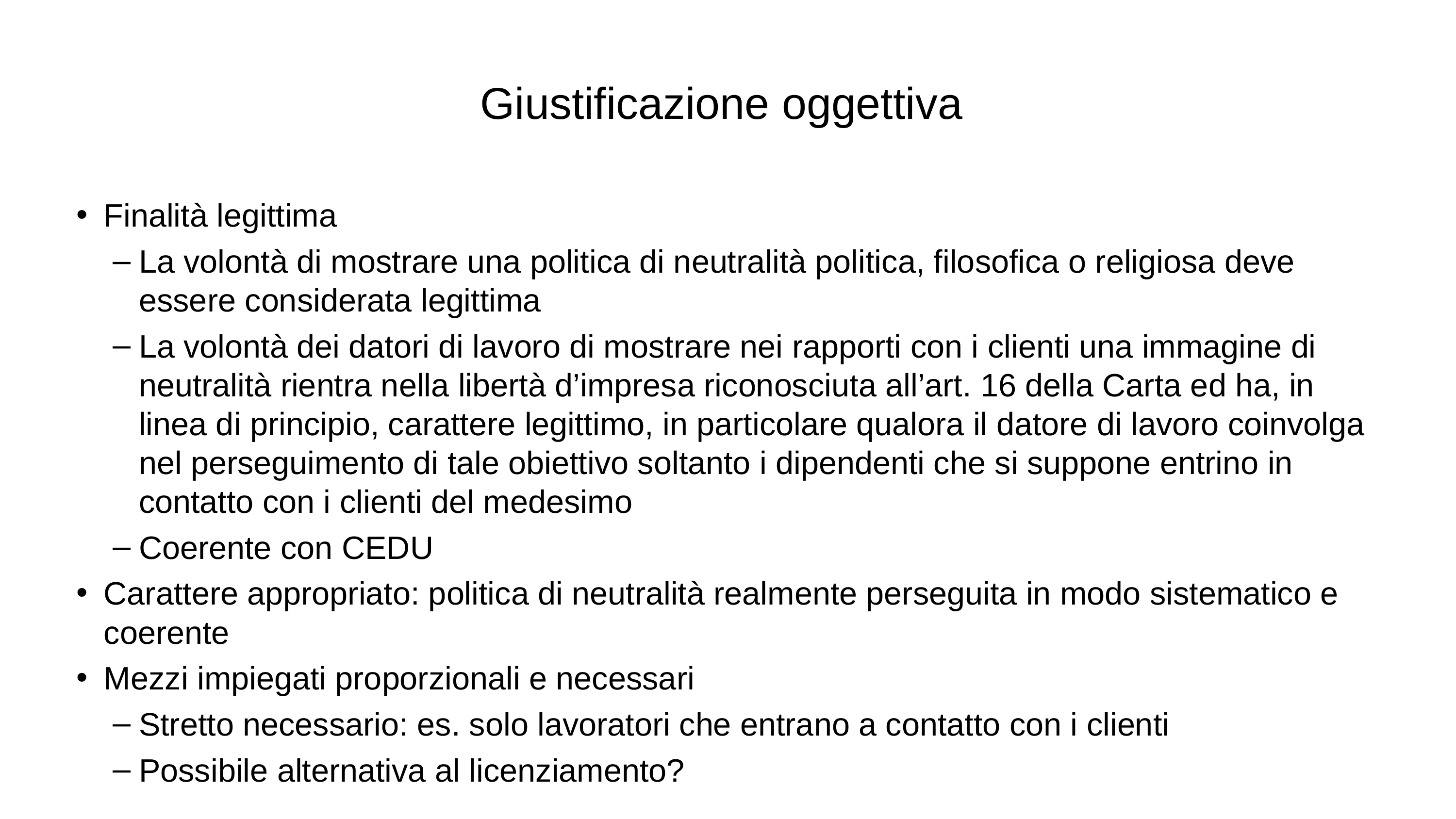

# Giustificazione oggettiva
Finalità legittima
La volontà di mostrare una politica di neutralità politica, filosofica o religiosa deve essere considerata legittima
La volontà dei datori di lavoro di mostrare nei rapporti con i clienti una immagine di neutralità rientra nella libertà d’impresa riconosciuta all’art. 16 della Carta ed ha, in linea di principio, carattere legittimo, in particolare qualora il datore di lavoro coinvolga nel perseguimento di tale obiettivo soltanto i dipendenti che si suppone entrino in contatto con i clienti del medesimo
Coerente con CEDU
Carattere appropriato: politica di neutralità realmente perseguita in modo sistematico e coerente
Mezzi impiegati proporzionali e necessari
Stretto necessario: es. solo lavoratori che entrano a contatto con i clienti
Possibile alternativa al licenziamento?